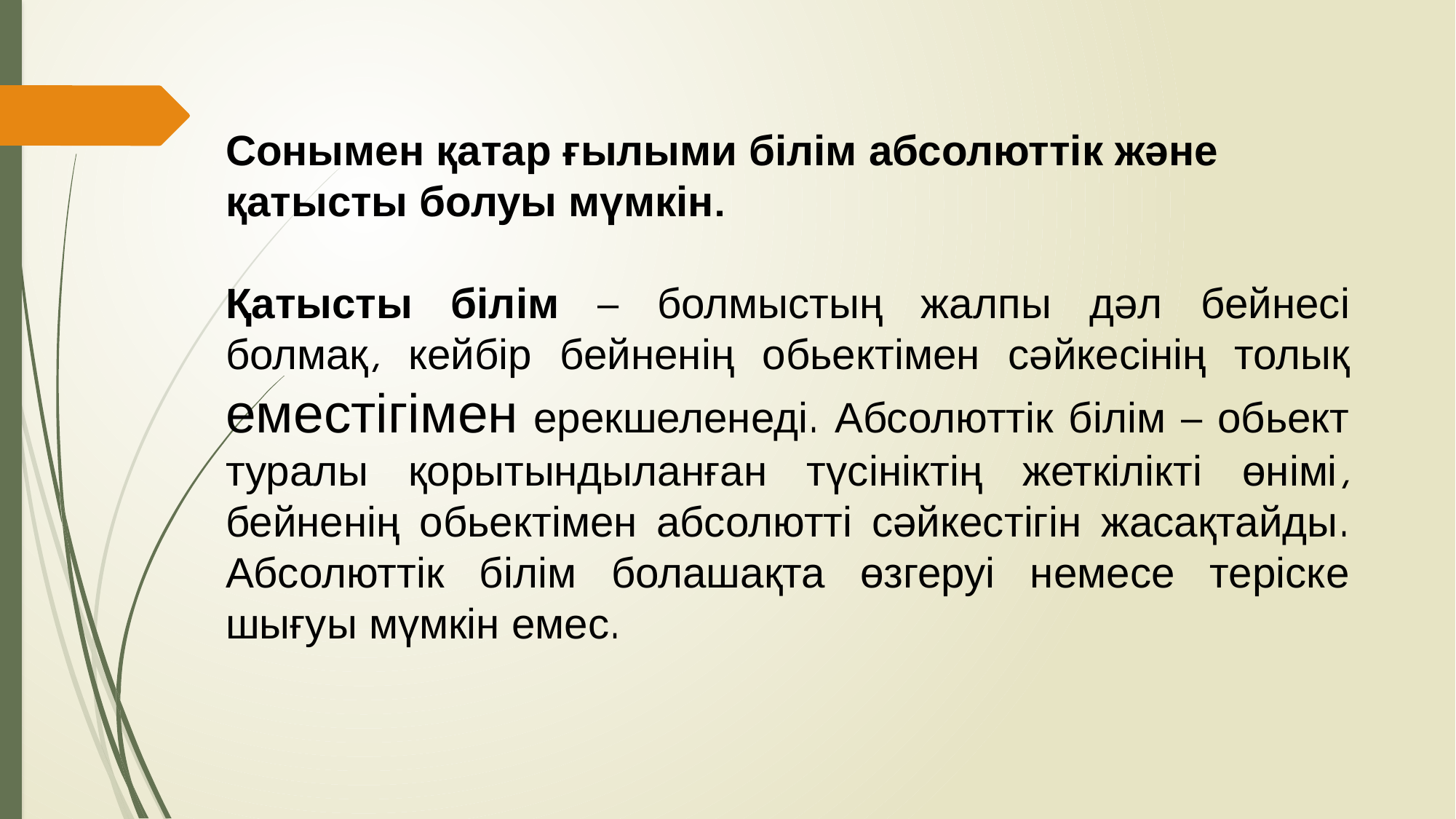

Сонымен қатар ғылыми білім абсолюттік және қатысты болуы мүмкін.

Қатысты білім – болмыстың жалпы дәл бейнесі болмақ, кейбір бейненің обьектімен сәйкесінің толық еместігімен ерекшеленеді. Абсолюттік білім – обьект туралы қорытындыланған түсініктің жеткілікті өнімі, бейненің обьектімен абсолютті сәйкестігін жасақтайды. Абсолюттік білім болашақта өзгеруі немесе теріске шығуы мүмкін емес.